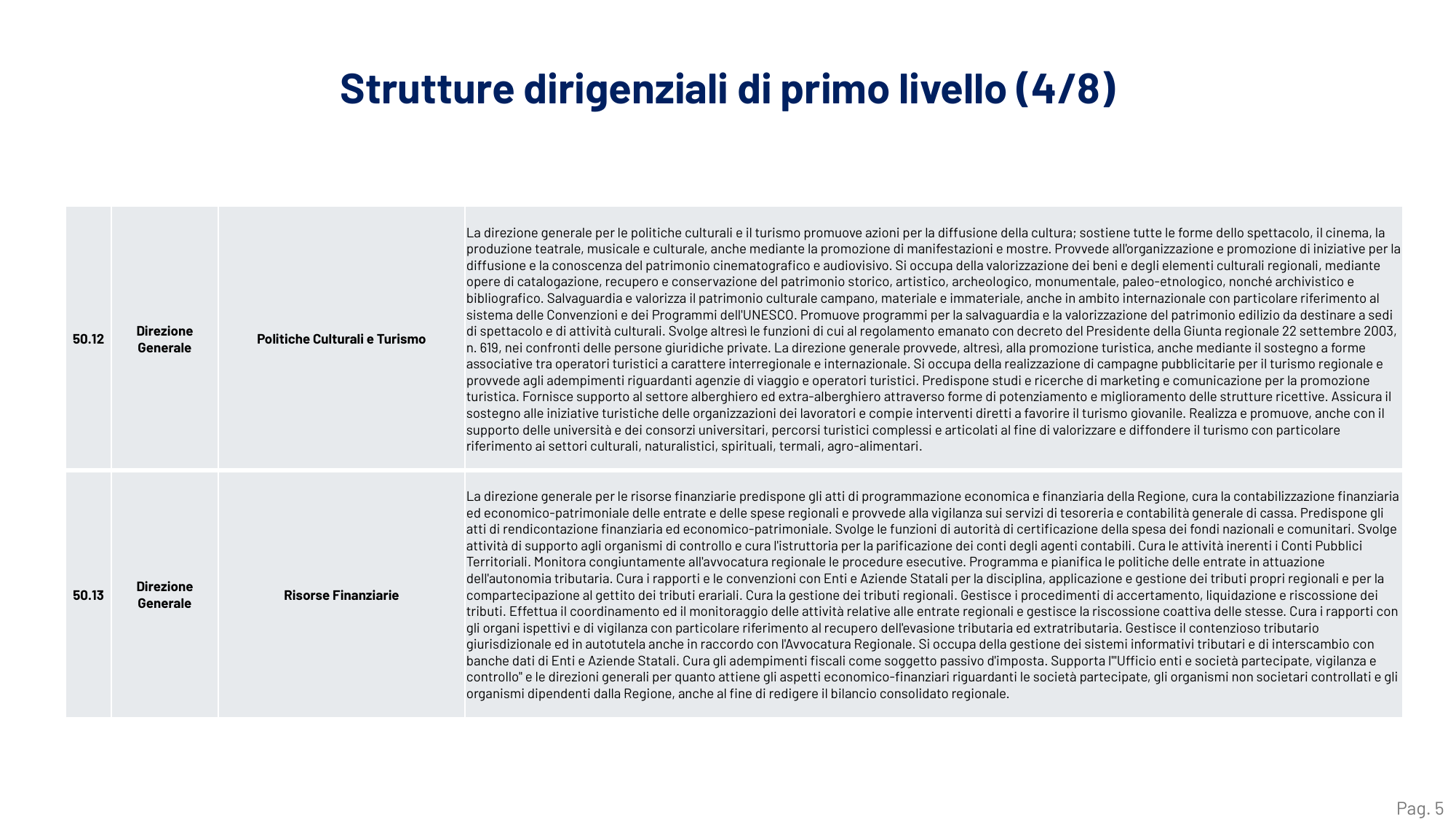

Strutture dirigenziali di primo livello (4/8)
| 50.12 | Direzione Generale | Politiche Culturali e Turismo | La direzione generale per le politiche culturali e il turismo promuove azioni per la diffusione della cultura; sostiene tutte le forme dello spettacolo, il cinema, la produzione teatrale, musicale e culturale, anche mediante la promozione di manifestazioni e mostre. Provvede all'organizzazione e promozione di iniziative per la diffusione e la conoscenza del patrimonio cinematografico e audiovisivo. Si occupa della valorizzazione dei beni e degli elementi culturali regionali, mediante opere di catalogazione, recupero e conservazione del patrimonio storico, artistico, archeologico, monumentale, paleo-etnologico, nonché archivistico e bibliografico. Salvaguardia e valorizza il patrimonio culturale campano, materiale e immateriale, anche in ambito internazionale con particolare riferimento al sistema delle Convenzioni e dei Programmi dell'UNESCO. Promuove programmi per la salvaguardia e la valorizzazione del patrimonio edilizio da destinare a sedi di spettacolo e di attività culturali. Svolge altresì le funzioni di cui al regolamento emanato con decreto del Presidente della Giunta regionale 22 settembre 2003, n. 619, nei confronti delle persone giuridiche private. La direzione generale provvede, altresì, alla promozione turistica, anche mediante il sostegno a forme associative tra operatori turistici a carattere interregionale e internazionale. Si occupa della realizzazione di campagne pubblicitarie per il turismo regionale e provvede agli adempimenti riguardanti agenzie di viaggio e operatori turistici. Predispone studi e ricerche di marketing e comunicazione per la promozione turistica. Fornisce supporto al settore alberghiero ed extra-alberghiero attraverso forme di potenziamento e miglioramento delle strutture ricettive. Assicura il sostegno alle iniziative turistiche delle organizzazioni dei lavoratori e compie interventi diretti a favorire il turismo giovanile. Realizza e promuove, anche con il supporto delle università e dei consorzi universitari, percorsi turistici complessi e articolati al fine di valorizzare e diffondere il turismo con particolare riferimento ai settori culturali, naturalistici, spirituali, termali, agro-alimentari. |
| --- | --- | --- | --- |
| 50.13 | Direzione Generale | Risorse Finanziarie | La direzione generale per le risorse finanziarie predispone gli atti di programmazione economica e finanziaria della Regione, cura la contabilizzazione finanziaria ed economico-patrimoniale delle entrate e delle spese regionali e provvede alla vigilanza sui servizi di tesoreria e contabilità generale di cassa. Predispone gli atti di rendicontazione finanziaria ed economico-patrimoniale. Svolge le funzioni di autorità di certificazione della spesa dei fondi nazionali e comunitari. Svolge attività di supporto agli organismi di controllo e cura l'istruttoria per la parificazione dei conti degli agenti contabili. Cura le attività inerenti i Conti Pubblici Territoriali. Monitora congiuntamente all'avvocatura regionale le procedure esecutive. Programma e pianifica le politiche delle entrate in attuazione dell'autonomia tributaria. Cura i rapporti e le convenzioni con Enti e Aziende Statali per la disciplina, applicazione e gestione dei tributi propri regionali e per la compartecipazione al gettito dei tributi erariali. Cura la gestione dei tributi regionali. Gestisce i procedimenti di accertamento, liquidazione e riscossione dei tributi. Effettua il coordinamento ed il monitoraggio delle attività relative alle entrate regionali e gestisce la riscossione coattiva delle stesse. Cura i rapporti con gli organi ispettivi e di vigilanza con particolare riferimento al recupero dell'evasione tributaria ed extratributaria. Gestisce il contenzioso tributario giurisdizionale ed in autotutela anche in raccordo con l'Avvocatura Regionale. Si occupa della gestione dei sistemi informativi tributari e di interscambio con banche dati di Enti e Aziende Statali. Cura gli adempimenti fiscali come soggetto passivo d'imposta. Supporta l'"Ufficio enti e società partecipate, vigilanza e controllo" e le direzioni generali per quanto attiene gli aspetti economico-finanziari riguardanti le società partecipate, gli organismi non societari controllati e gli organismi dipendenti dalla Regione, anche al fine di redigere il bilancio consolidato regionale. |
Pag. 5